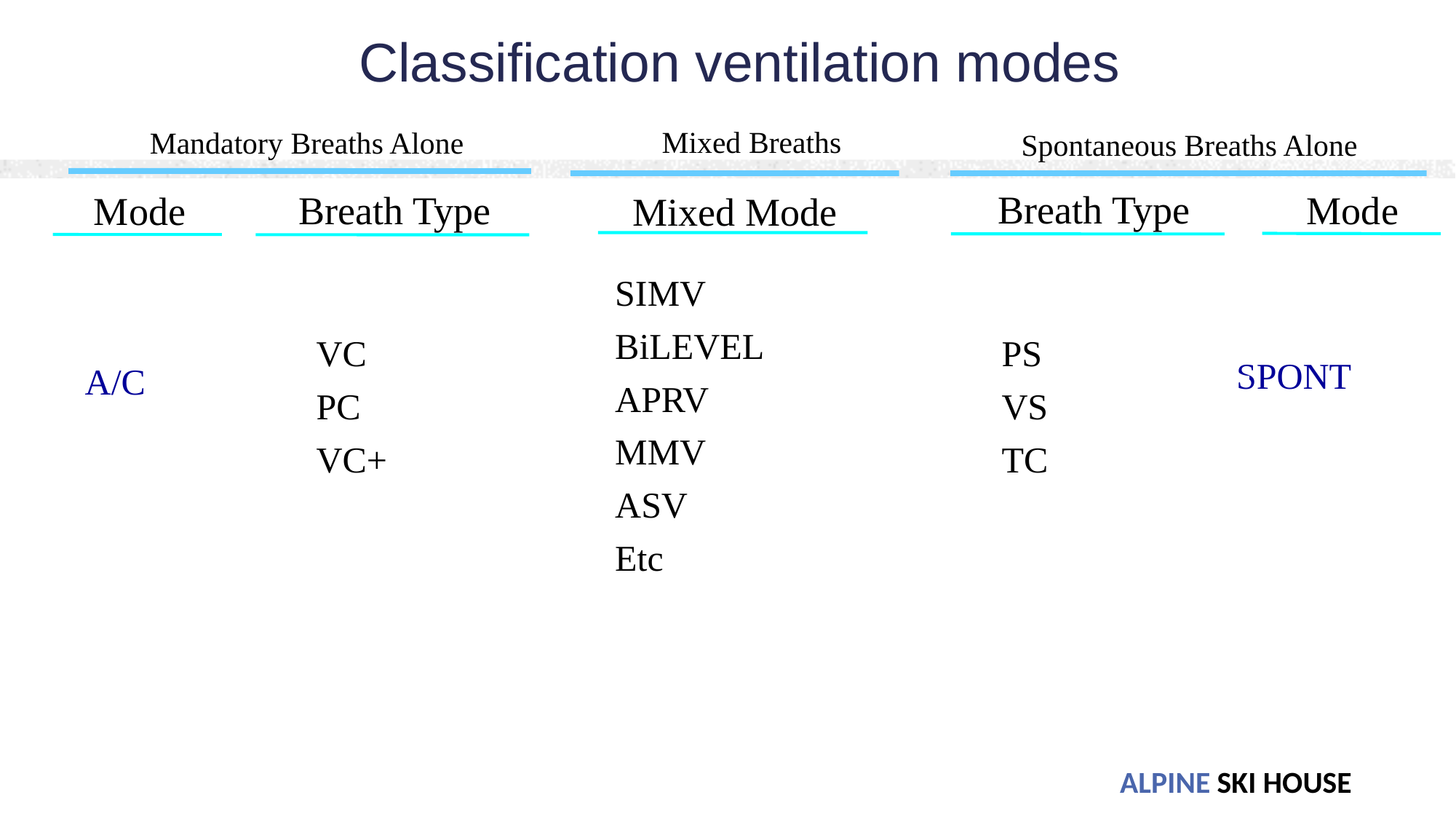

Classification ventilation modes
Mixed Breaths
 Mandatory Breaths Alone
Spontaneous Breaths Alone

Breath Type
Mode
Breath Type
Mode
Mixed Mode

}
{
{

VC
PC
VC+

PS
VS
TC

SIMV
BiLEVEL
APRV
MMV
ASV
Etc
{

• A/C

SPONT